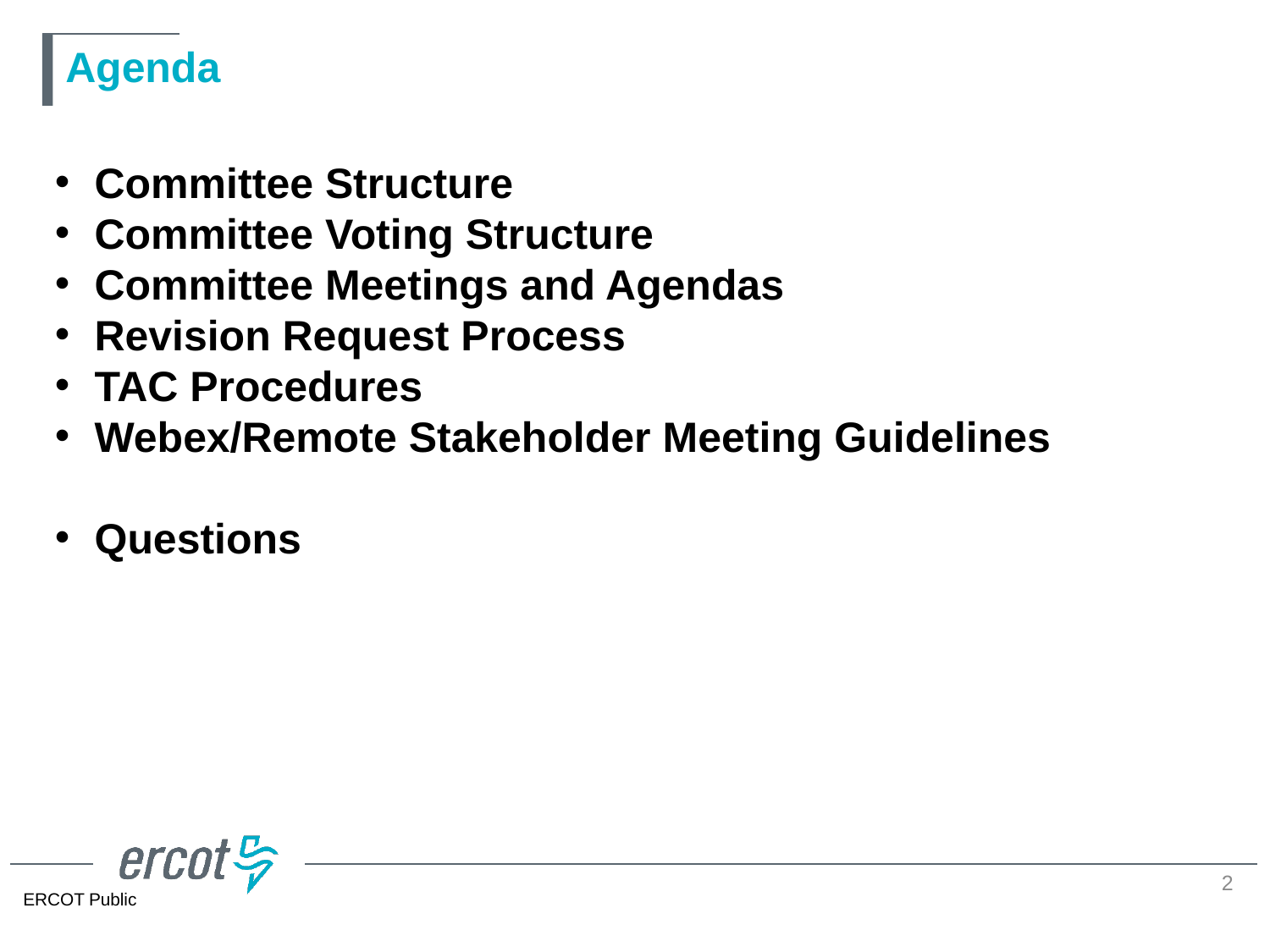

# Agenda

Committee Structure
Committee Voting Structure
Committee Meetings and Agendas
Revision Request Process
TAC Procedures
Webex/Remote Stakeholder Meeting Guidelines

Questions

2